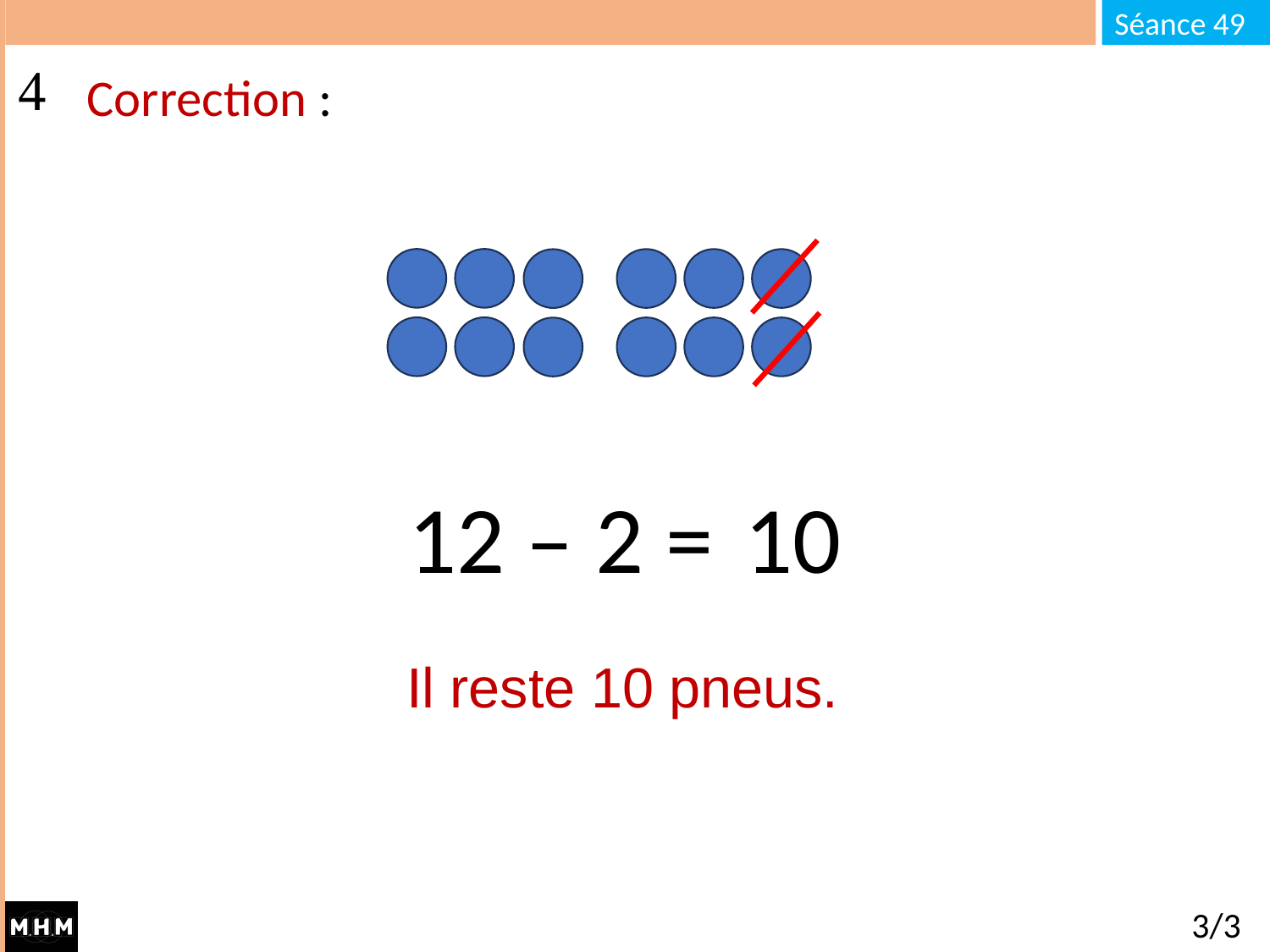

# Correction :

10
12 – 2 =
Il reste 10 pneus.
3/3